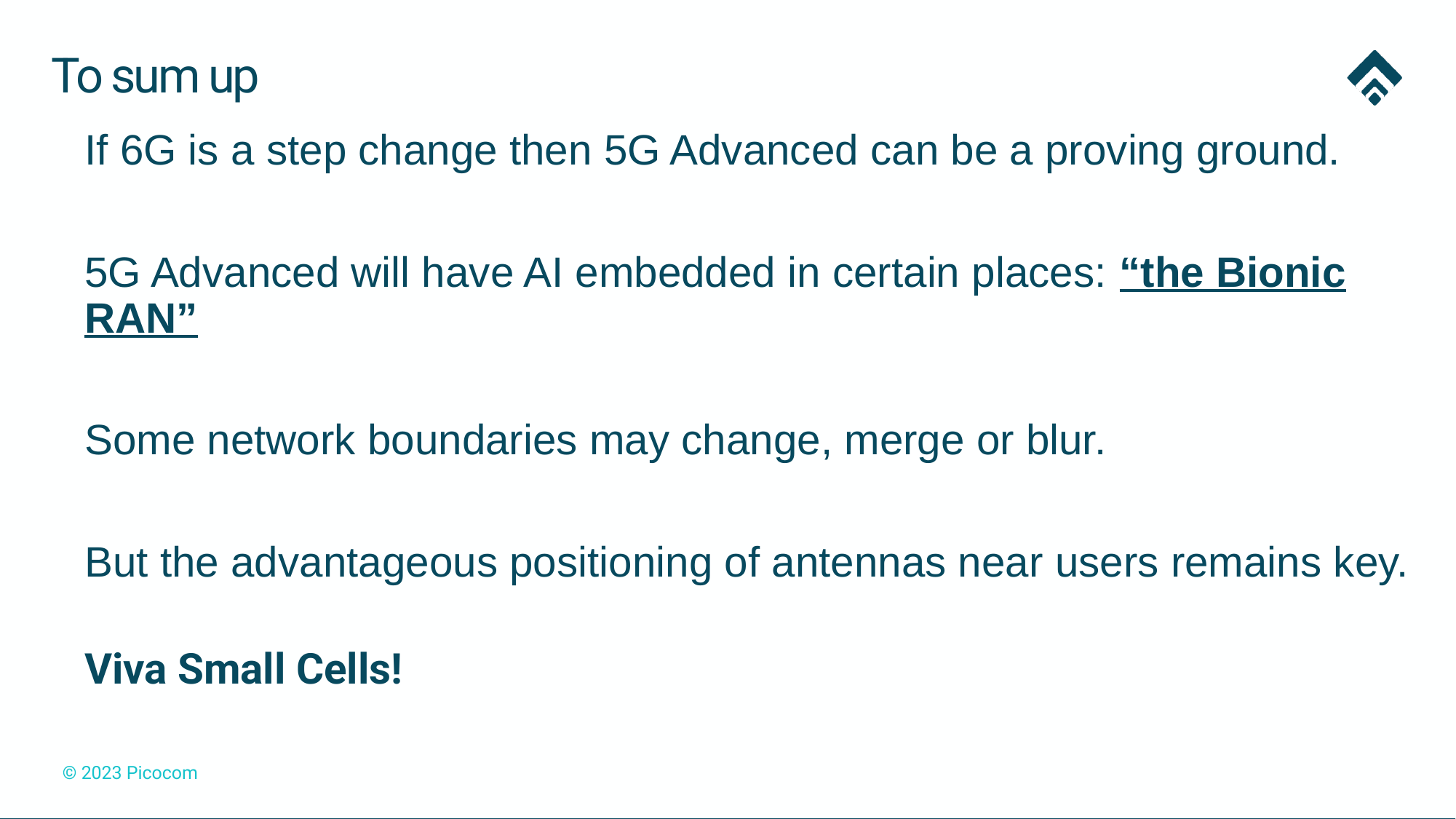

# To sum up
If 6G is a step change then 5G Advanced can be a proving ground.

5G Advanced will have AI embedded in certain places: “the Bionic RAN”

Some network boundaries may change, merge or blur.

But the advantageous positioning of antennas near users remains key.
Viva Small Cells!
© 2023 Picocom